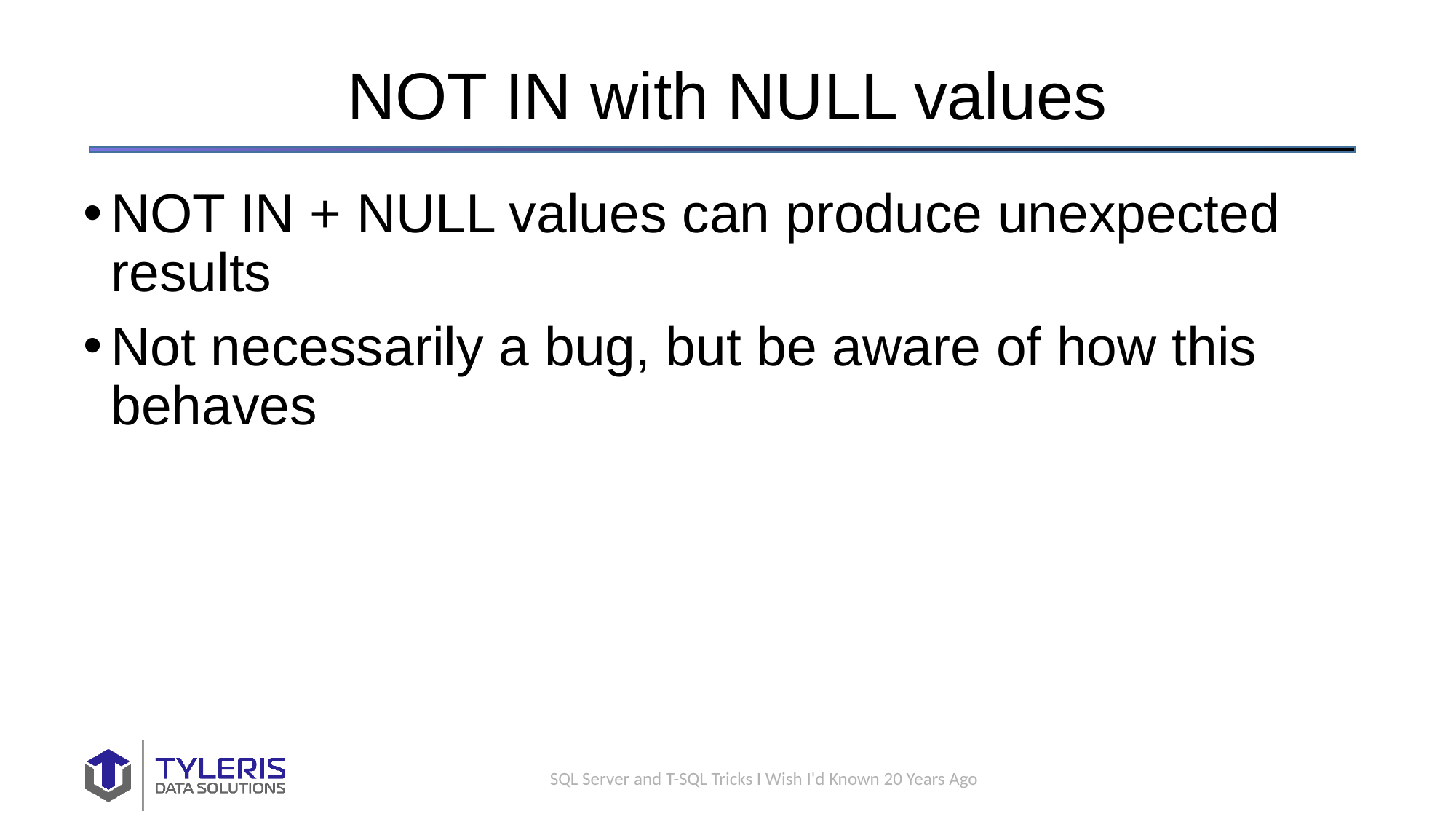

NOT IN with NULL values

NOT IN + NULL values can produce unexpected results
Not necessarily a bug, but be aware of how this behaves

SQL Server and T-SQL Tricks I Wish I'd Known 20 Years Ago